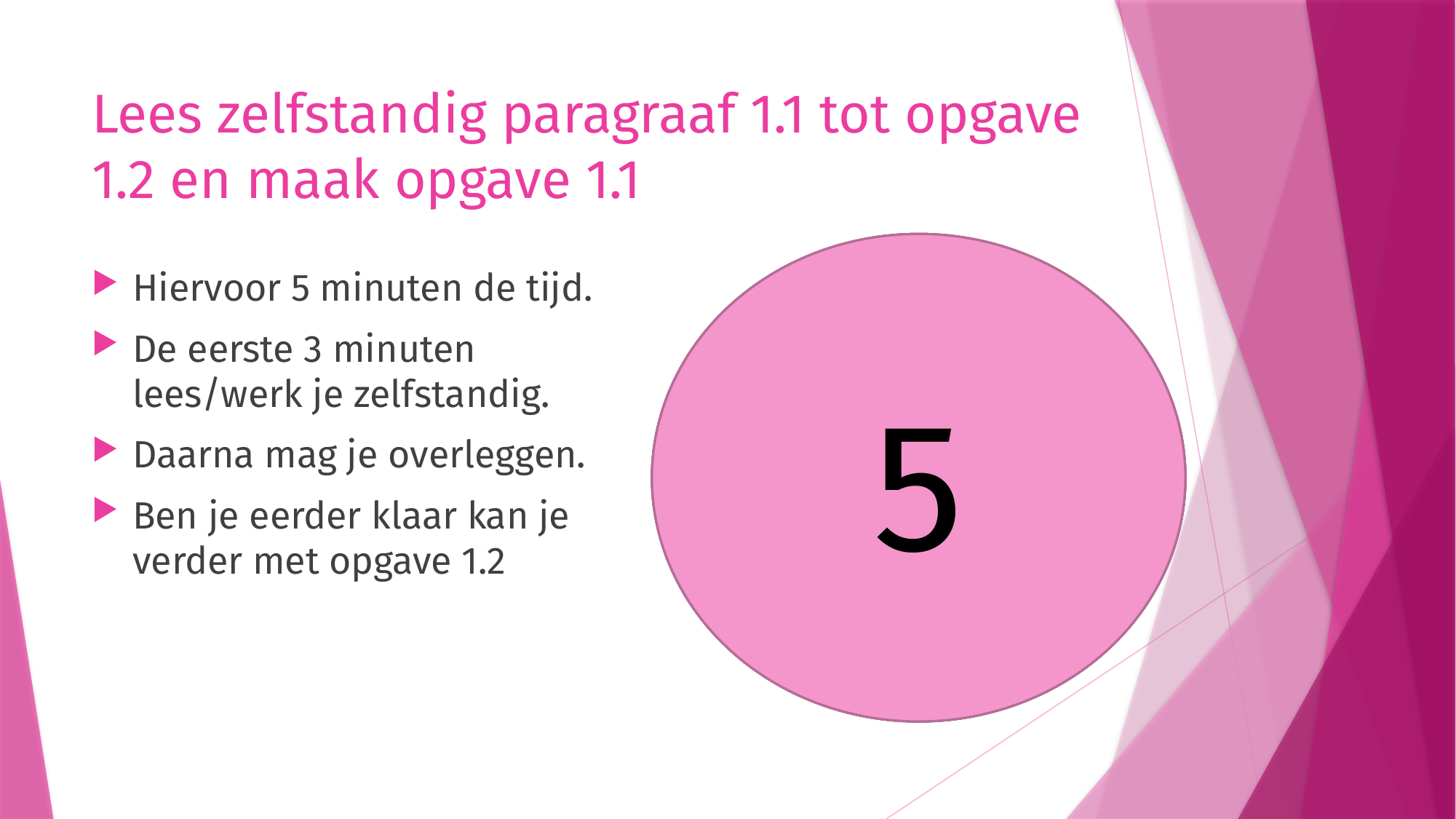

# Lees zelfstandig paragraaf 1.1 tot opgave 1.2 en maak opgave 1.1
5
4
3
1
2
Hiervoor 5 minuten de tijd.
De eerste 3 minuten lees/werk je zelfstandig.
Daarna mag je overleggen.
Ben je eerder klaar kan je verder met opgave 1.2